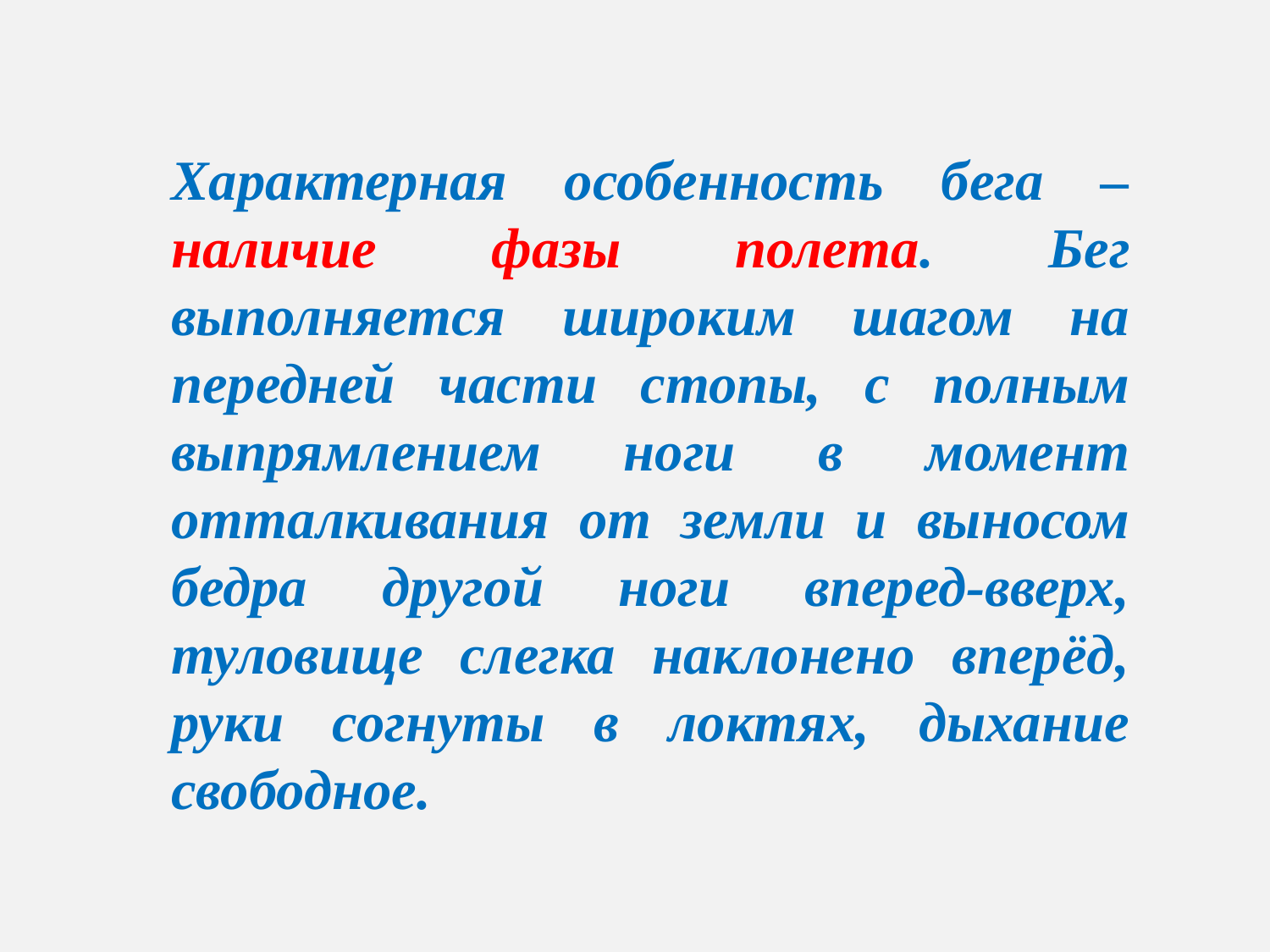

Характерная особенность бега – наличие фазы полета. Бег выполняется широким шагом на передней части стопы, с полным выпрямлением ноги в момент отталкивания от земли и выносом бедра другой ноги вперед-вверх, туловище слегка наклонено вперёд, руки согнуты в локтях, дыхание свободное.